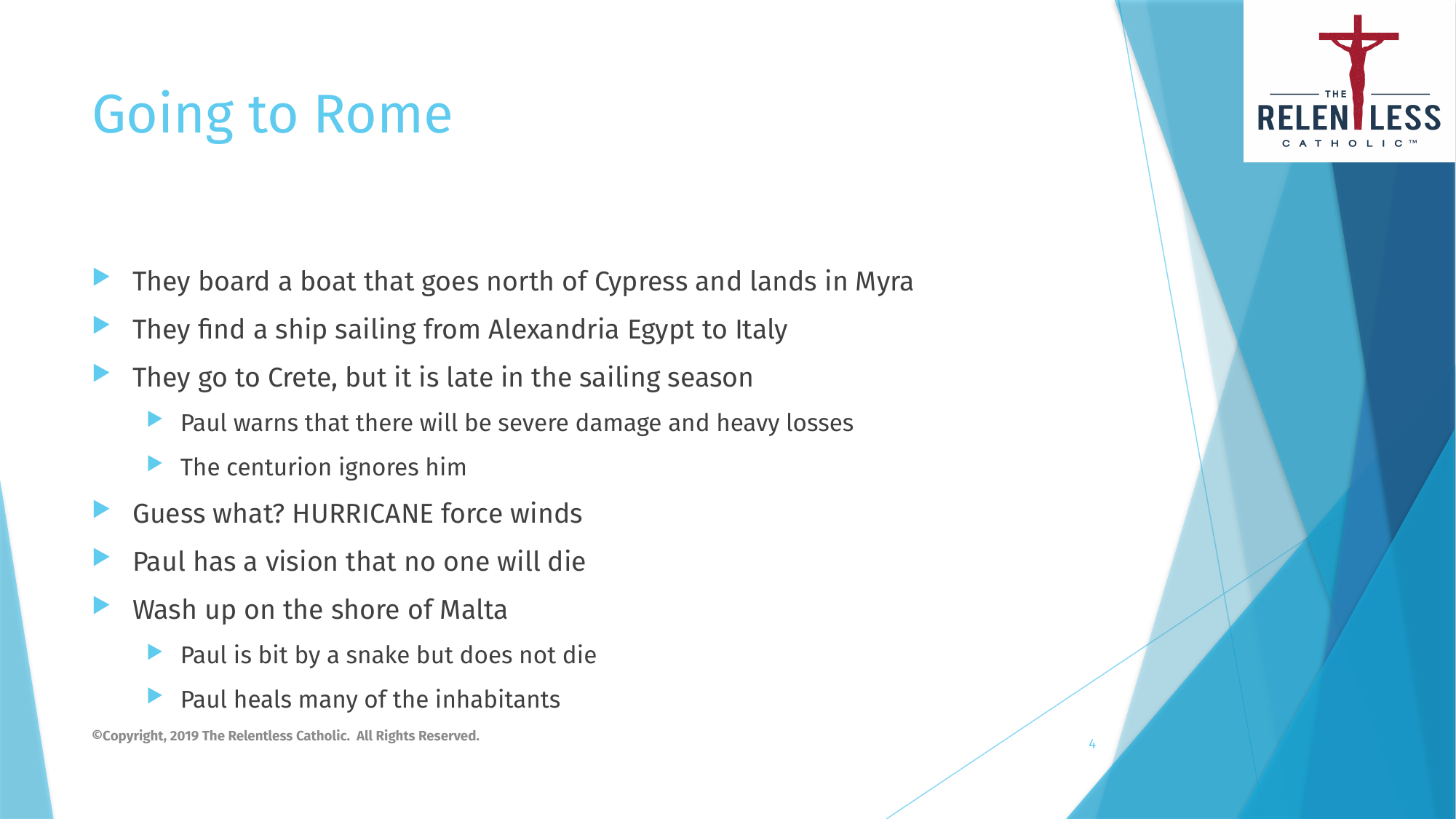

# Going to Rome
They board a boat that goes north of Cypress and lands in Myra
They find a ship sailing from Alexandria Egypt to Italy
They go to Crete, but it is late in the sailing season
Paul warns that there will be severe damage and heavy losses
The centurion ignores him
Guess what? HURRICANE force winds
Paul has a vision that no one will die
Wash up on the shore of Malta
Paul is bit by a snake but does not die
Paul heals many of the inhabitants

©Copyright, 2019 The Relentless Catholic.  All Rights Reserved.

4